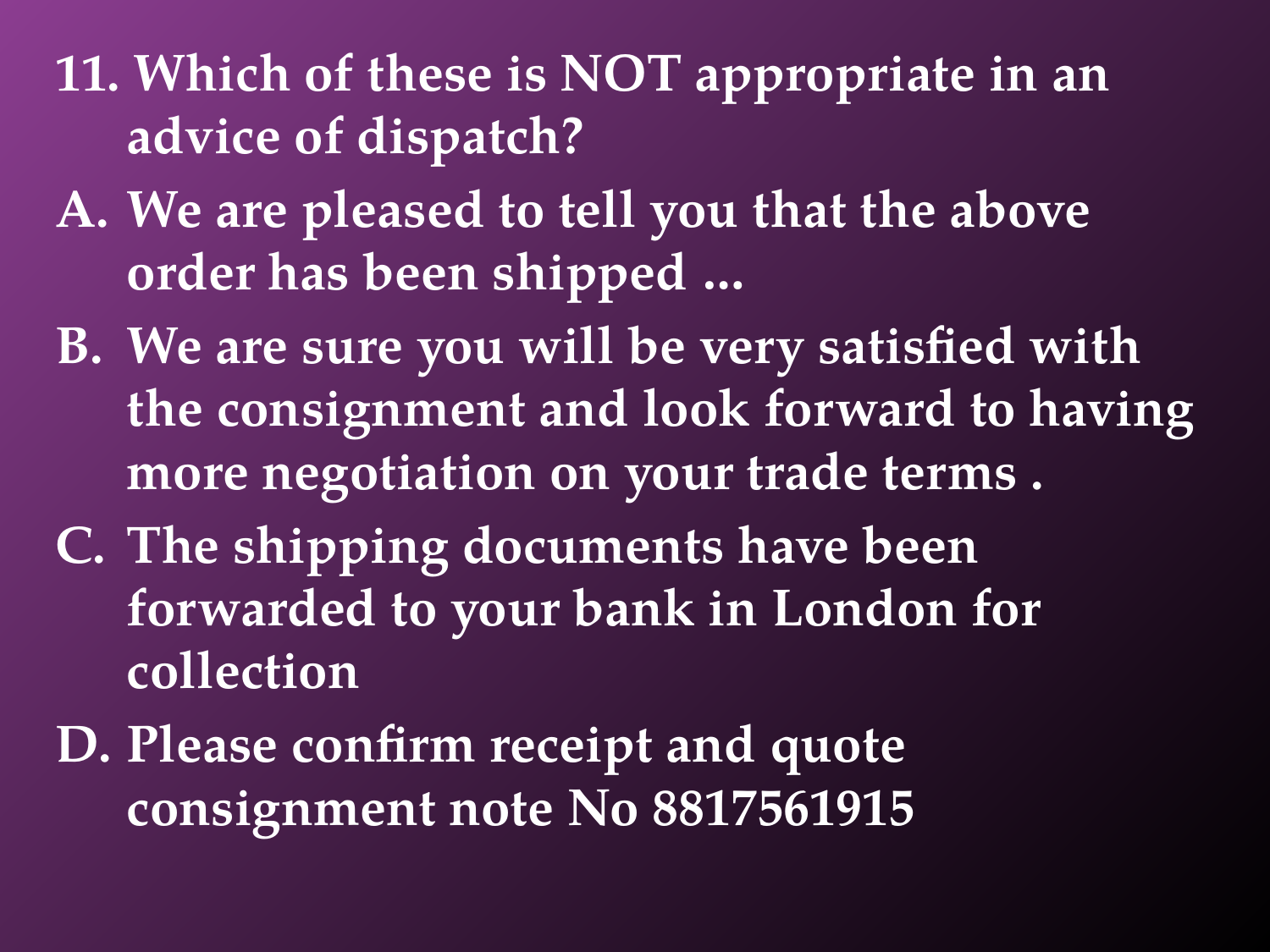

11. Which of these is NOT appropriate in an advice of dispatch?
We are pleased to tell you that the above order has been shipped …
We are sure you will be very satisfied with the consignment and look forward to having more negotiation on your trade terms .
The shipping documents have been forwarded to your bank in London for collection
Please confirm receipt and quote consignment note No 8817561915